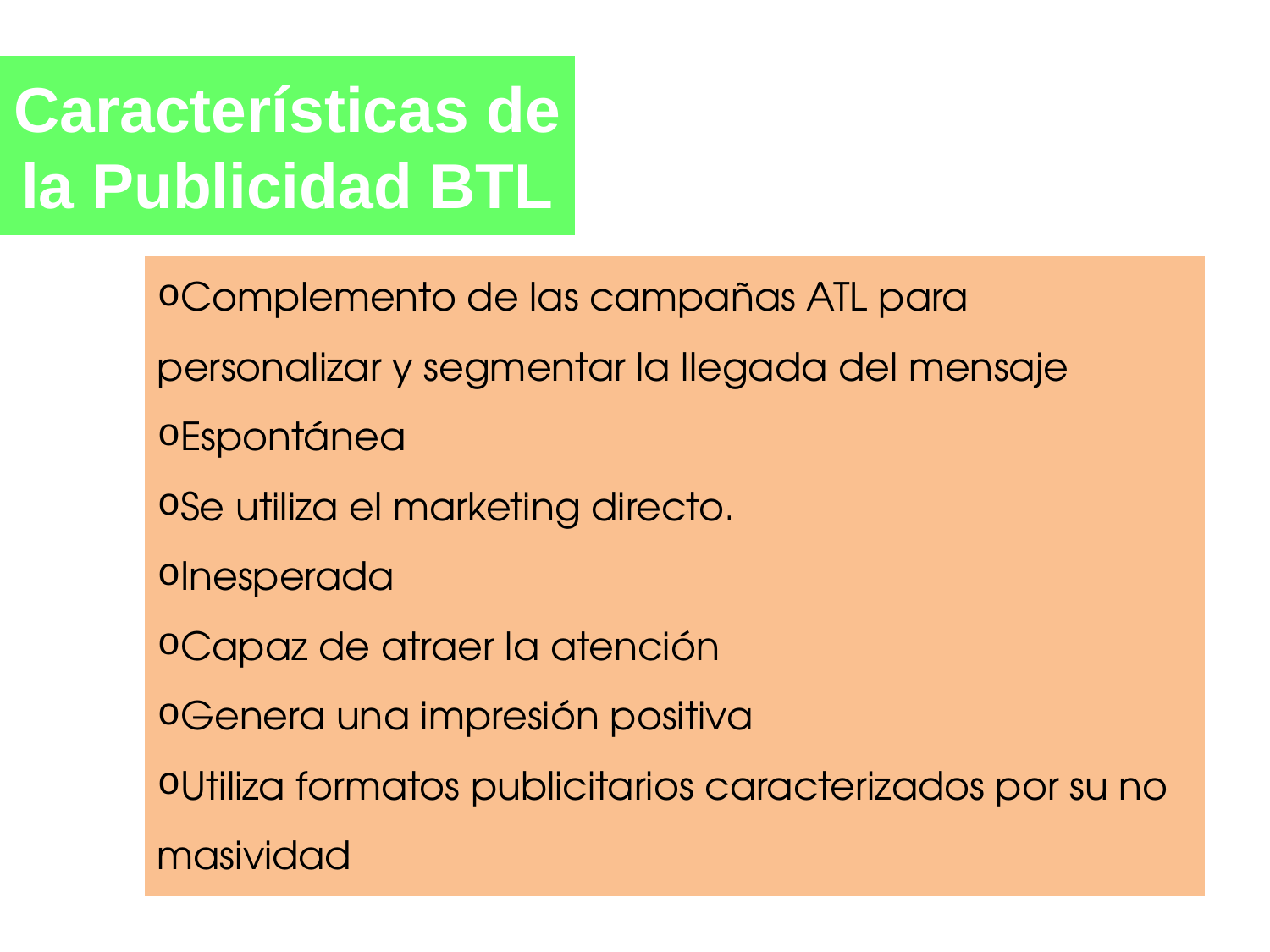

Características de la Publicidad BTL
Complemento de las campañas ATL para personalizar y segmentar la llegada del mensaje
Espontánea
Se utiliza el marketing directo.
Inesperada
Capaz de atraer la atención
Genera una impresión positiva
Utiliza formatos publicitarios caracterizados por su no masividad